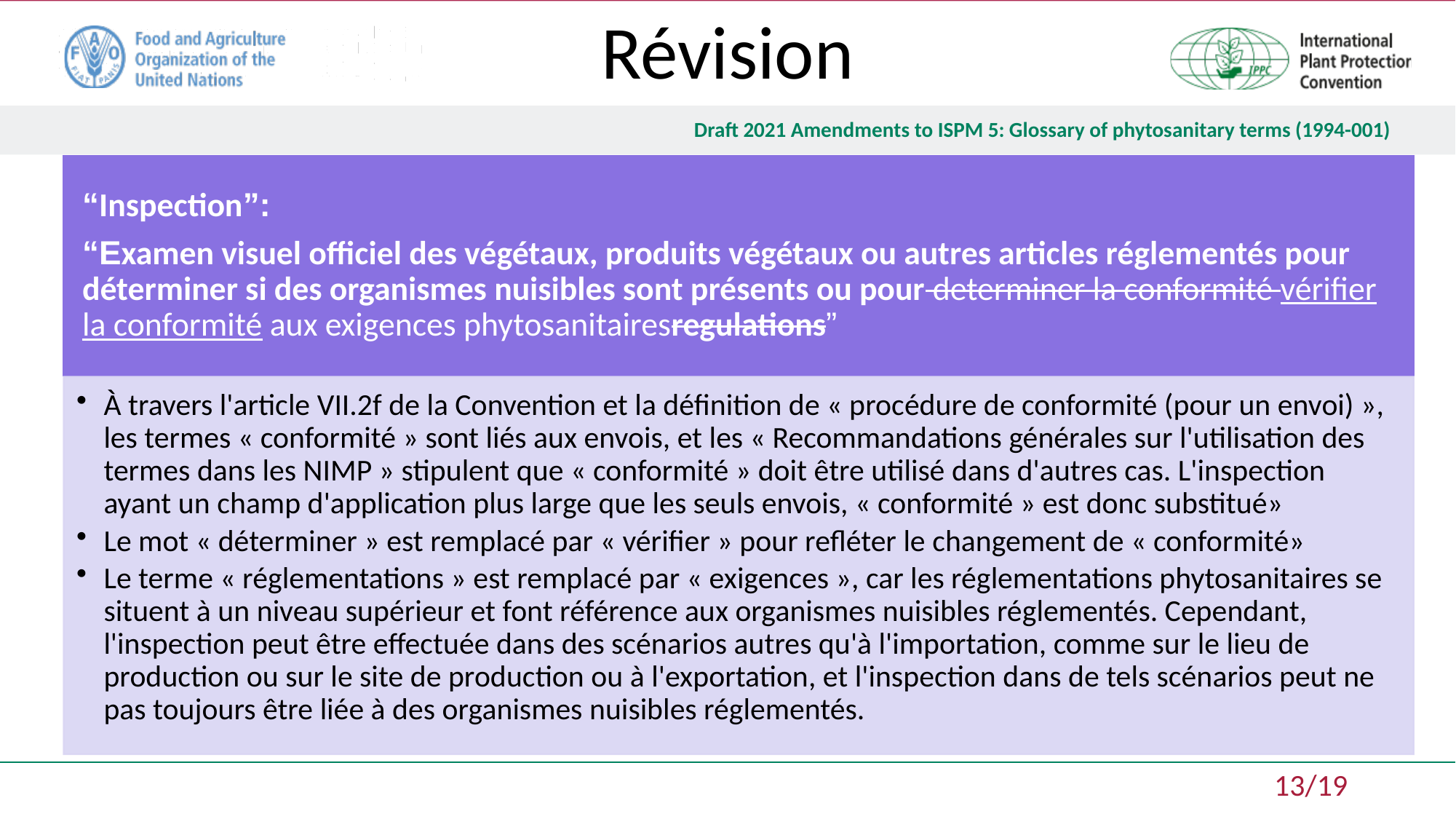

Révision
“Inspection”:
“Examen visuel officiel des végétaux, produits végétaux ou autres articles réglementés pour déterminer si des organismes nuisibles sont présents ou pour determiner la conformité vérifier la conformité aux exigences phytosanitairesregulations”
À travers l'article VII.2f de la Convention et la définition de « procédure de conformité (pour un envoi) », les termes « conformité » sont liés aux envois, et les « Recommandations générales sur l'utilisation des termes dans les NIMP » stipulent que « conformité » doit être utilisé dans d'autres cas. L'inspection ayant un champ d'application plus large que les seuls envois, « conformité » est donc substitué»
Le mot « déterminer » est remplacé par « vérifier » pour refléter le changement de « conformité»
Le terme « réglementations » est remplacé par « exigences », car les réglementations phytosanitaires se situent à un niveau supérieur et font référence aux organismes nuisibles réglementés. Cependant, l'inspection peut être effectuée dans des scénarios autres qu'à l'importation, comme sur le lieu de production ou sur le site de production ou à l'exportation, et l'inspection dans de tels scénarios peut ne pas toujours être liée à des organismes nuisibles réglementés.